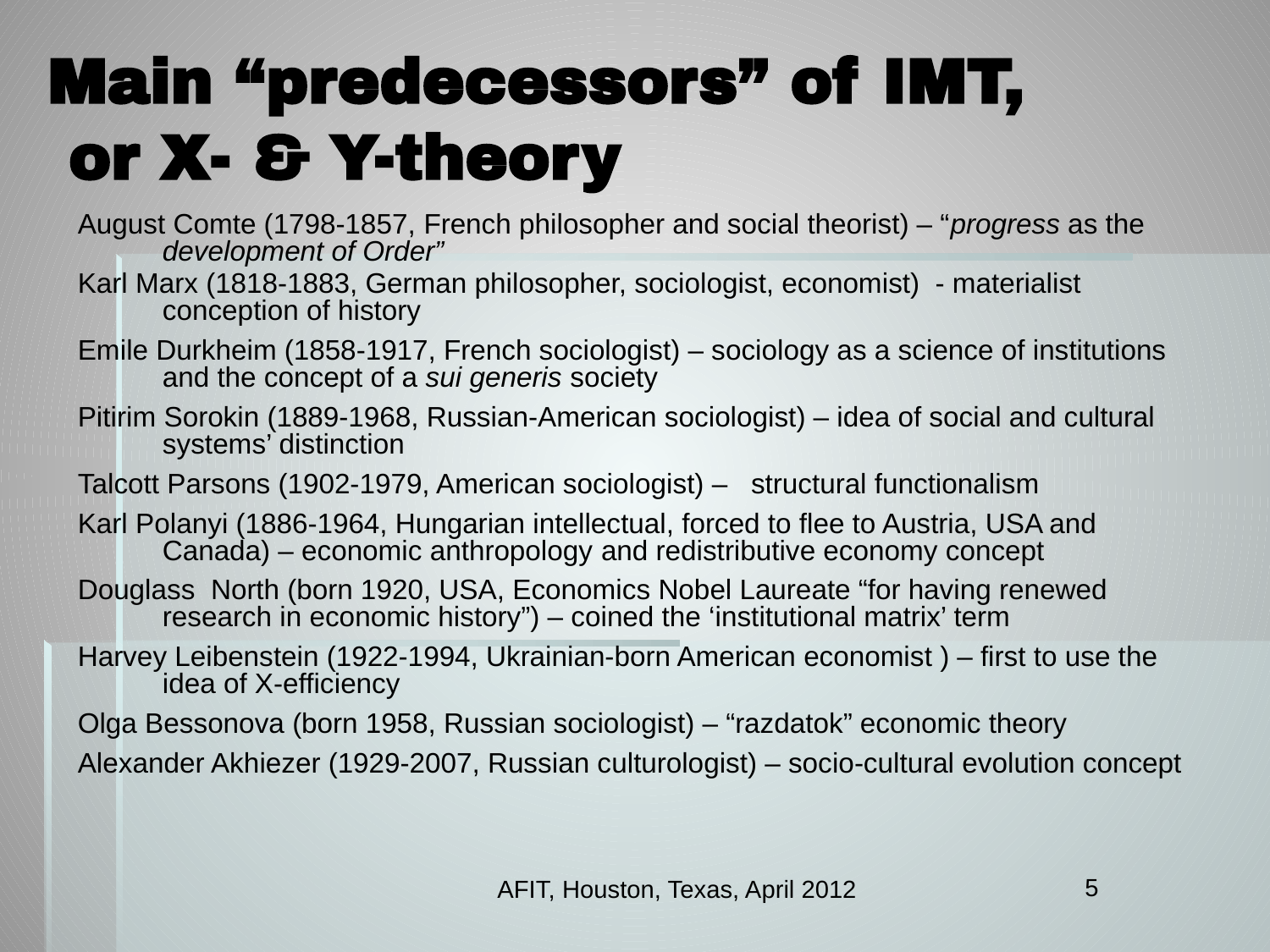

# Main “predecessors” of IMT, or X- & Y-theory
August Comte (1798-1857, French philosopher and social theorist) – “progress as the development of Order”
Karl Marx (1818-1883, German philosopher, sociologist, economist)  - materialist conception of history
Emile Durkheim (1858-1917, French sociologist) – sociology as a science of institutions and the concept of a sui generis society
Pitirim Sorokin (1889-1968, Russian-American sociologist) – idea of social and cultural systems’ distinction
Talcott Parsons (1902-1979, American sociologist) –   structural functionalism
Karl Polanyi (1886-1964, Hungarian intellectual, forced to flee to Austria, USA and Canada) – economic anthropology and redistributive economy concept
Douglass  North (born 1920, USA, Economics Nobel Laureate “for having renewed research in economic history”) – coined the ‘institutional matrix’ term
Harvey Leibenstein (1922-1994, Ukrainian-born American economist ) – first to use the idea of X-efficiency
Olga Bessonova (born 1958, Russian sociologist) – “razdatok” economic theory
Alexander Akhiezer (1929-2007, Russian culturologist) – socio-cultural evolution concept

5
AFIT, Houston, Texas, April 2012